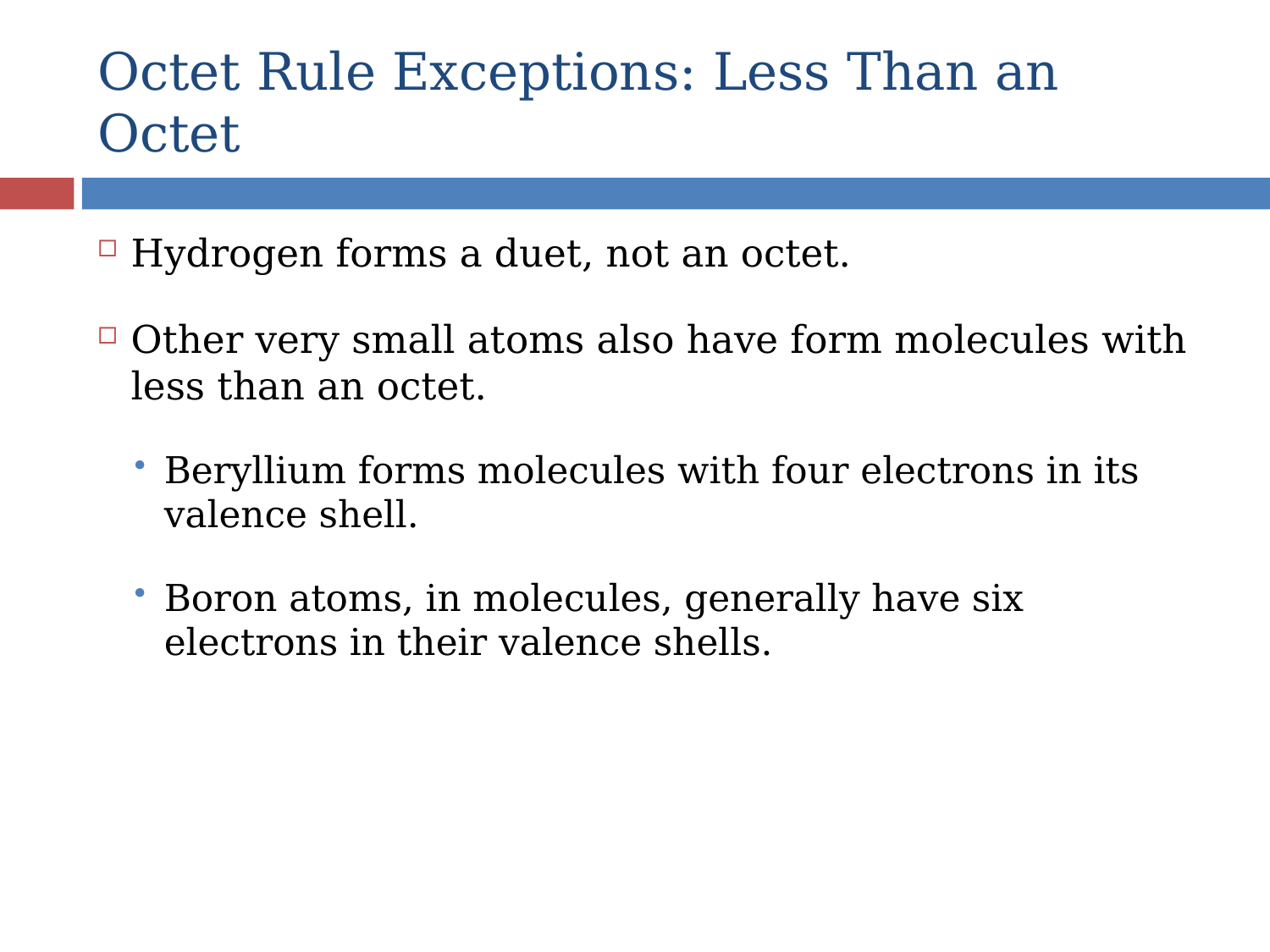

# Octet Rule Exceptions: Less Than an Octet
Hydrogen forms a duet, not an octet.
Other very small atoms also have form molecules with less than an octet.
Beryllium forms molecules with four electrons in its valence shell.
Boron atoms, in molecules, generally have six electrons in their valence shells.